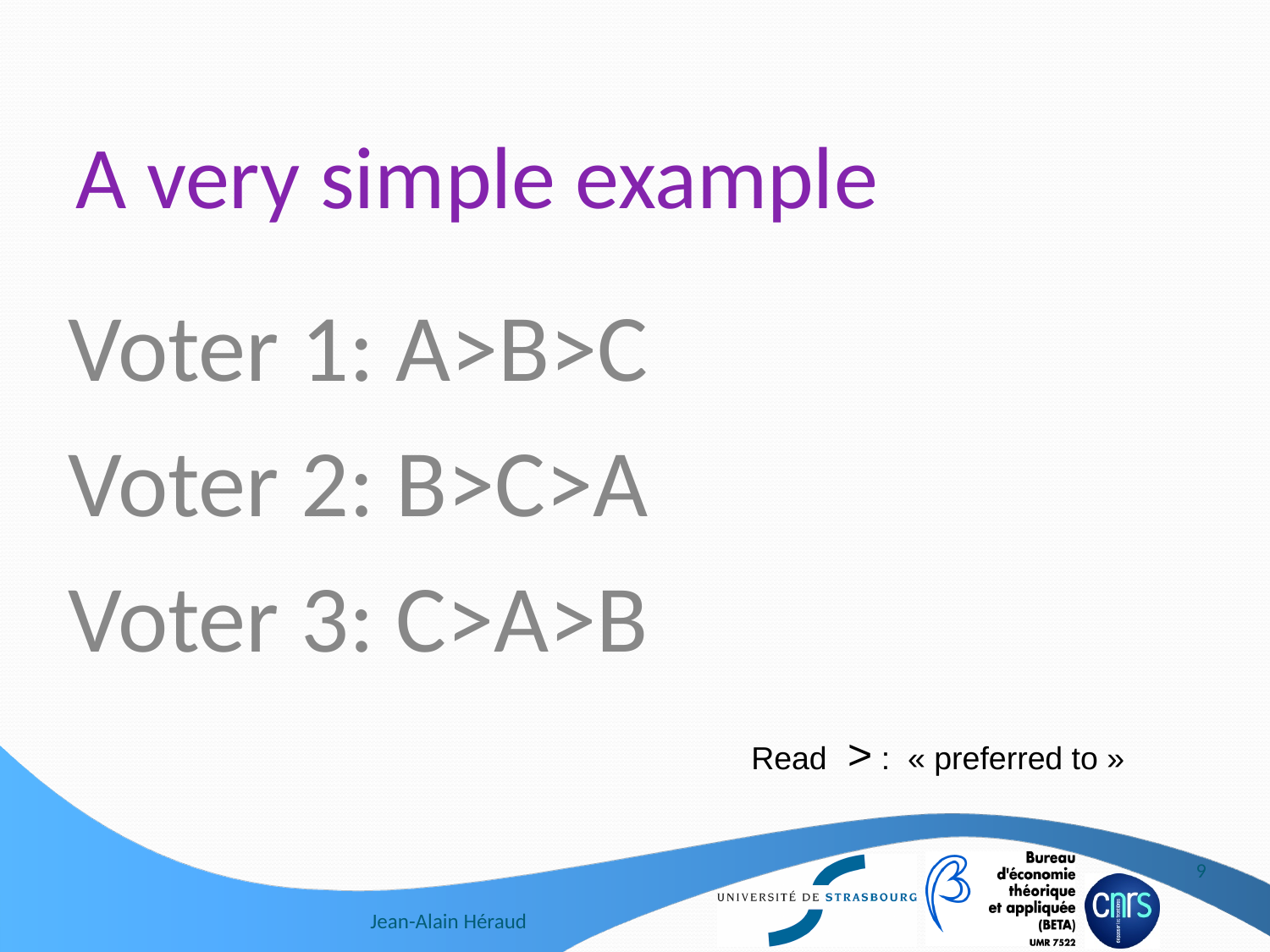

# A very simple example
Voter 1: A>B>C
Voter 2: B>C>A
Voter 3: C>A>B
Read  > :  « preferred to »
9
Jean-Alain Héraud